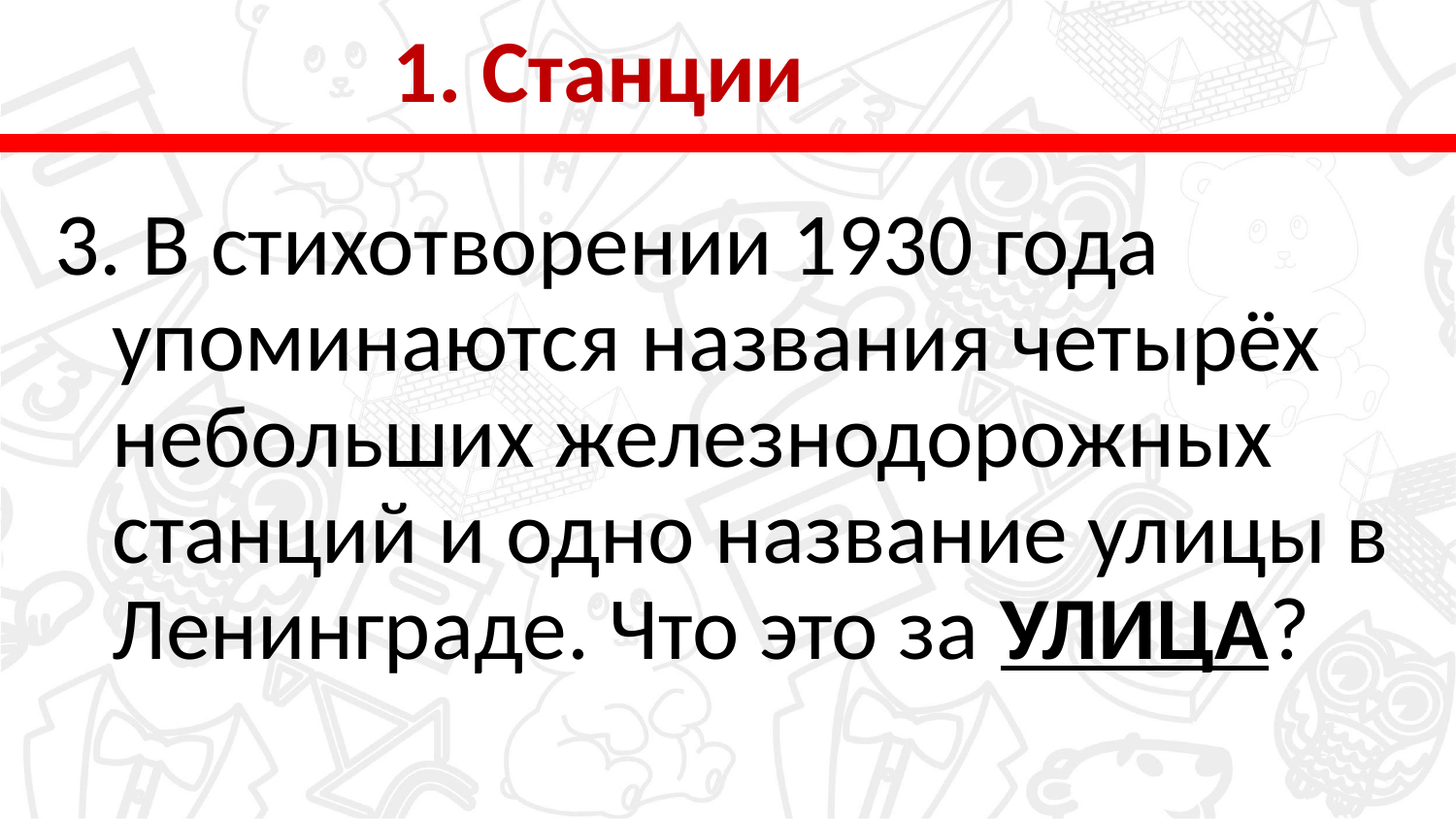

# 1. Станции

3. В стихотворении 1930 года упоминаются названия четырёх небольших железнодорожных станций и одно название улицы в Ленинграде. Что это за УЛИЦА?